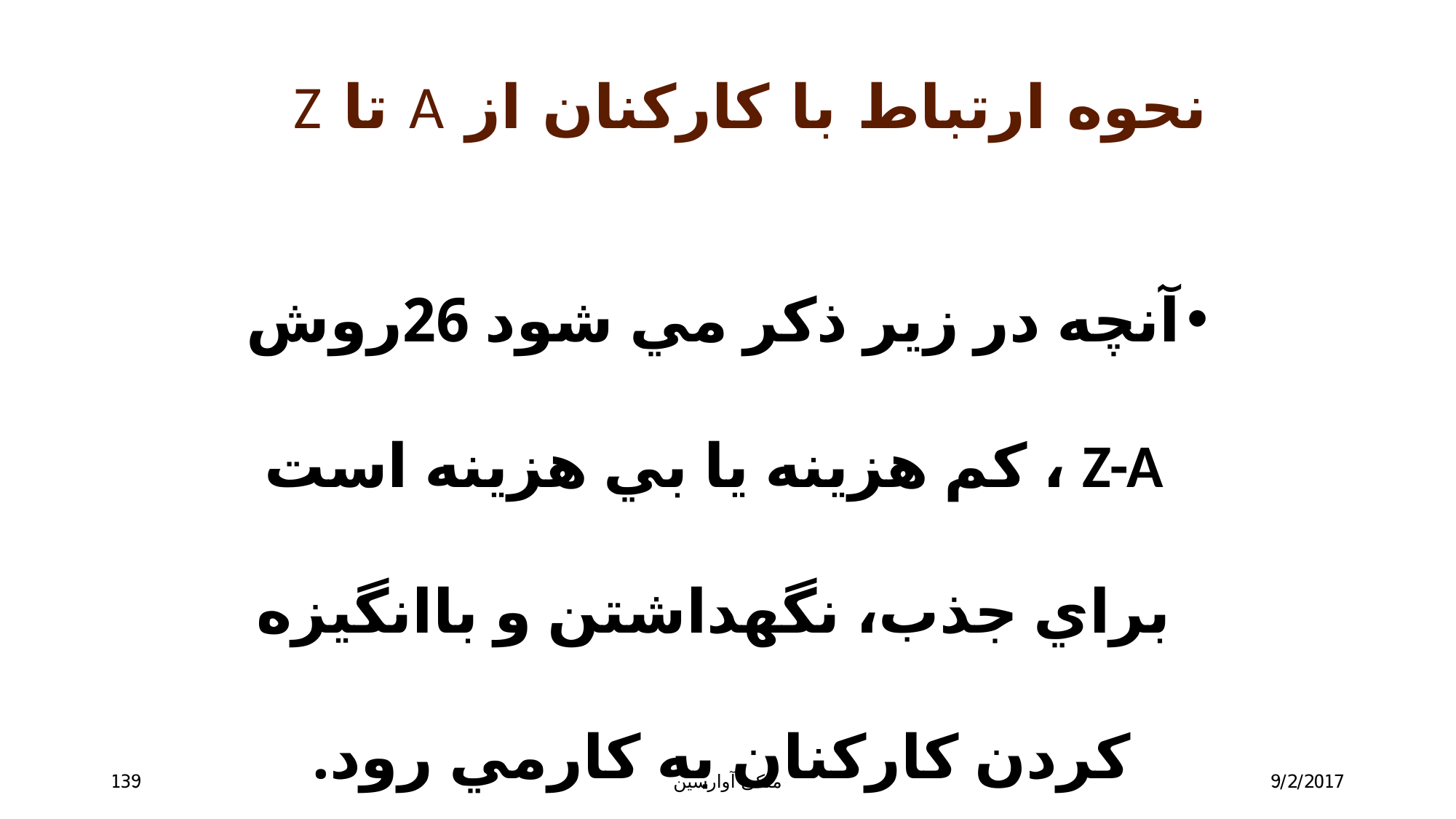

# نحوه ارتباط با کارکنان از A تا Z
آنچه در زير ذکر مي شود 26روش Z-A ، کم هزينه يا بي هزينه است براي جذب، نگهداشتن و باانگيزه کردن کارکنان به کارمي رود.
139
ملکی آوارسین
9/2/2017